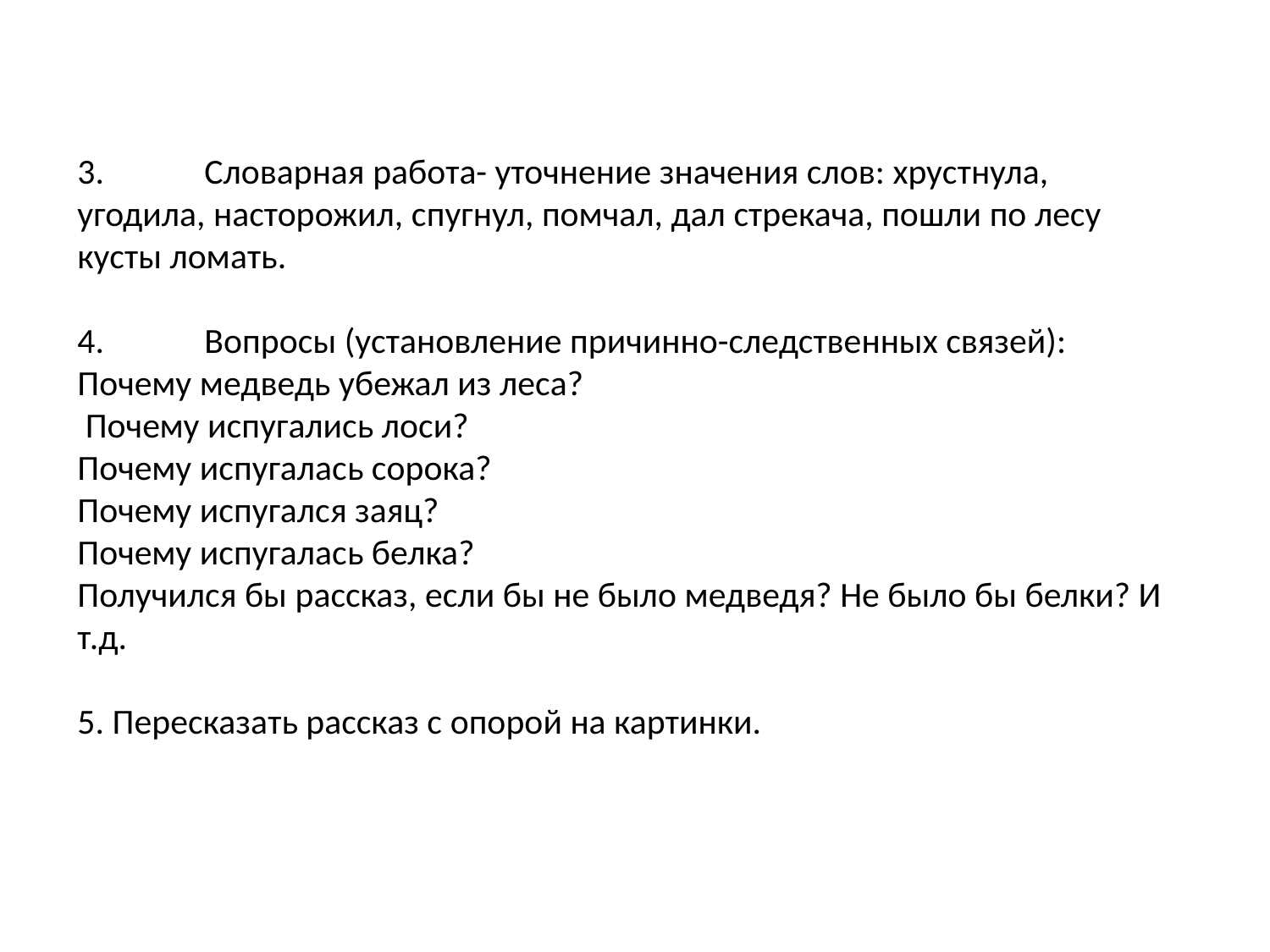

3.	Словарная работа- уточнение значения слов: хрустнула, угодила, насторожил, спугнул, помчал, дал стрекача, пошли по лесу кусты ломать.

4.	Вопросы (установление причинно-следственных связей):
Почему медведь убежал из леса?
 Почему испугались лоси?
Почему испугалась сорока?
Почему испугался заяц?
Почему испугалась белка?
Получился бы рассказ, если бы не было медведя? Не было бы белки? И т.д.

5. Пересказать рассказ с опорой на картинки.